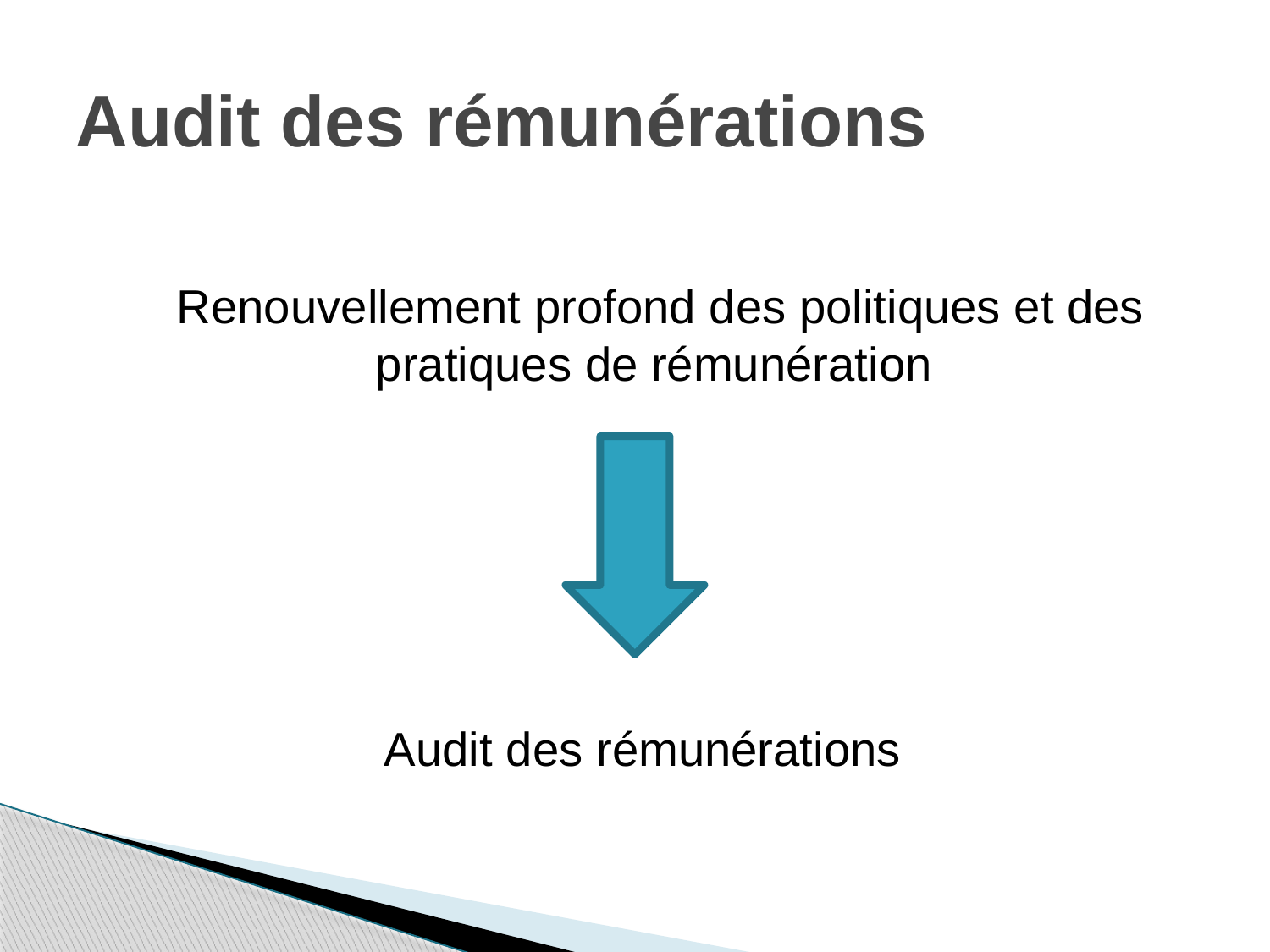

# Audit des rémunérations

	Renouvellement profond des politiques et des pratiques de rémunération

Audit des rémunérations